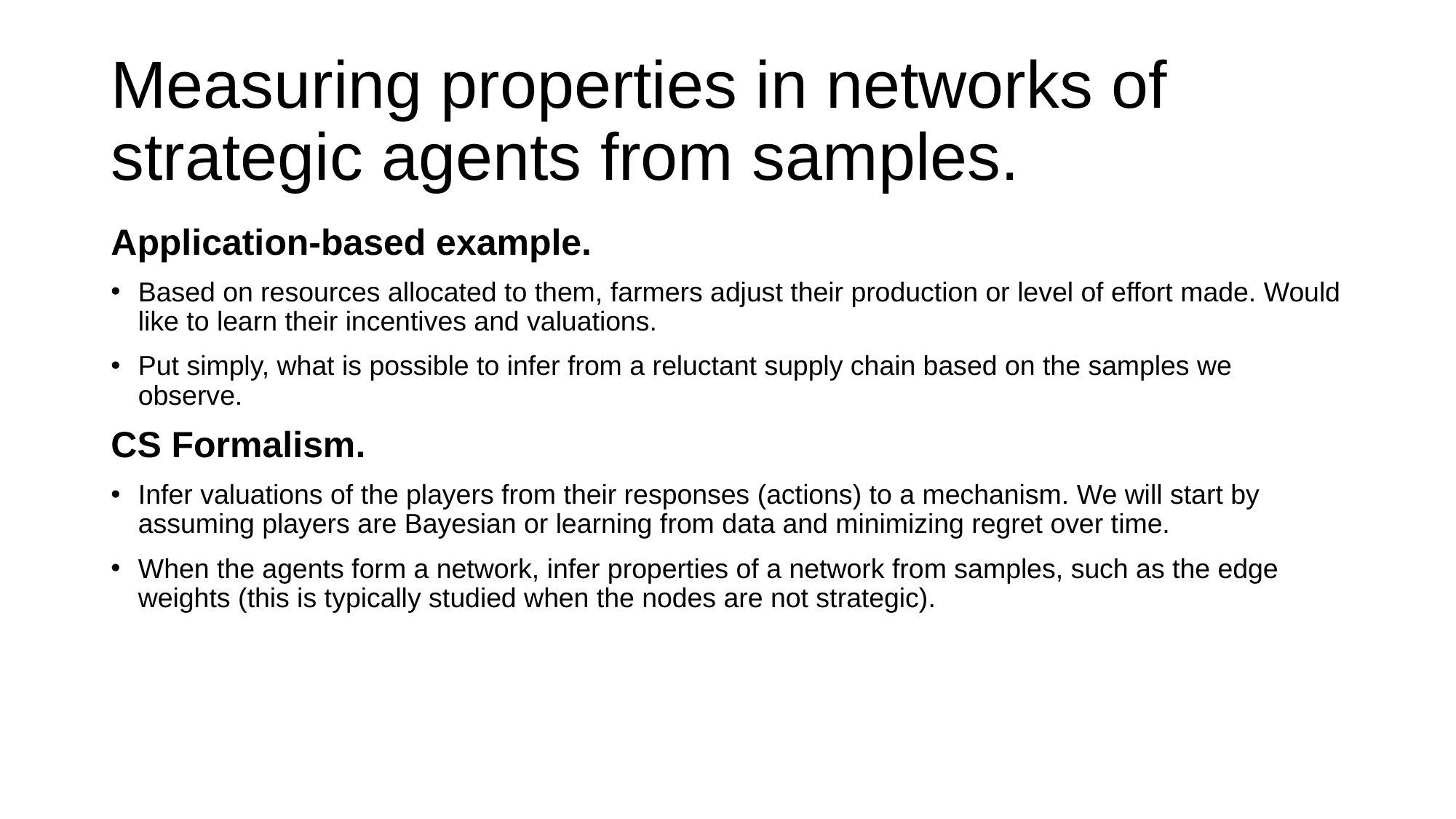

# Measuring properties in networks of strategic agents from samples.
Application-based example.
Based on resources allocated to them, farmers adjust their production or level of effort made. Would like to learn their incentives and valuations.
Put simply, what is possible to infer from a reluctant supply chain based on the samples we observe.
CS Formalism.
Infer valuations of the players from their responses (actions) to a mechanism. We will start by assuming players are Bayesian or learning from data and minimizing regret over time.
When the agents form a network, infer properties of a network from samples, such as the edge weights (this is typically studied when the nodes are not strategic).